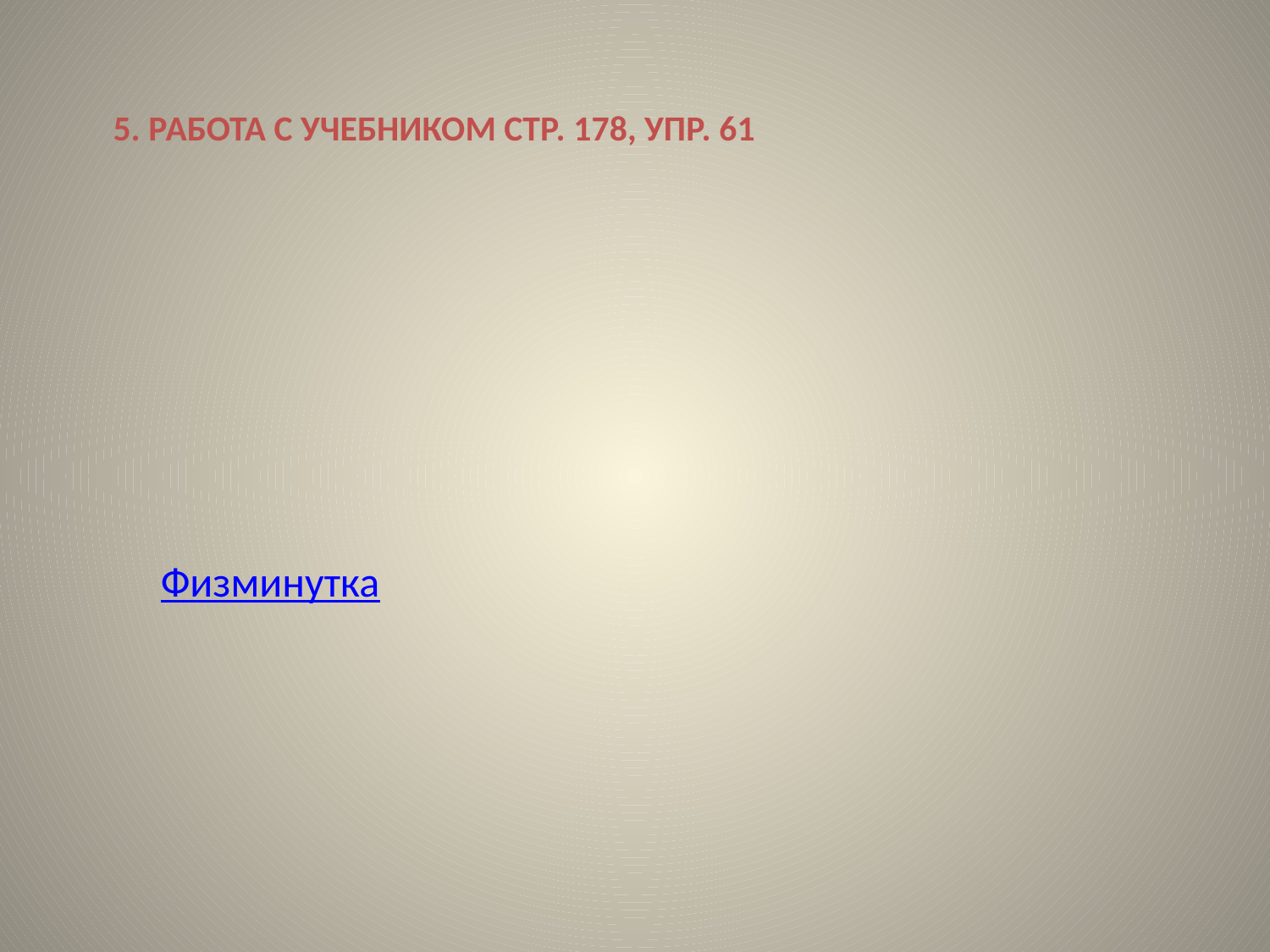

# 5. Работа с учебником стр. 178, упр. 61
     Физминутка